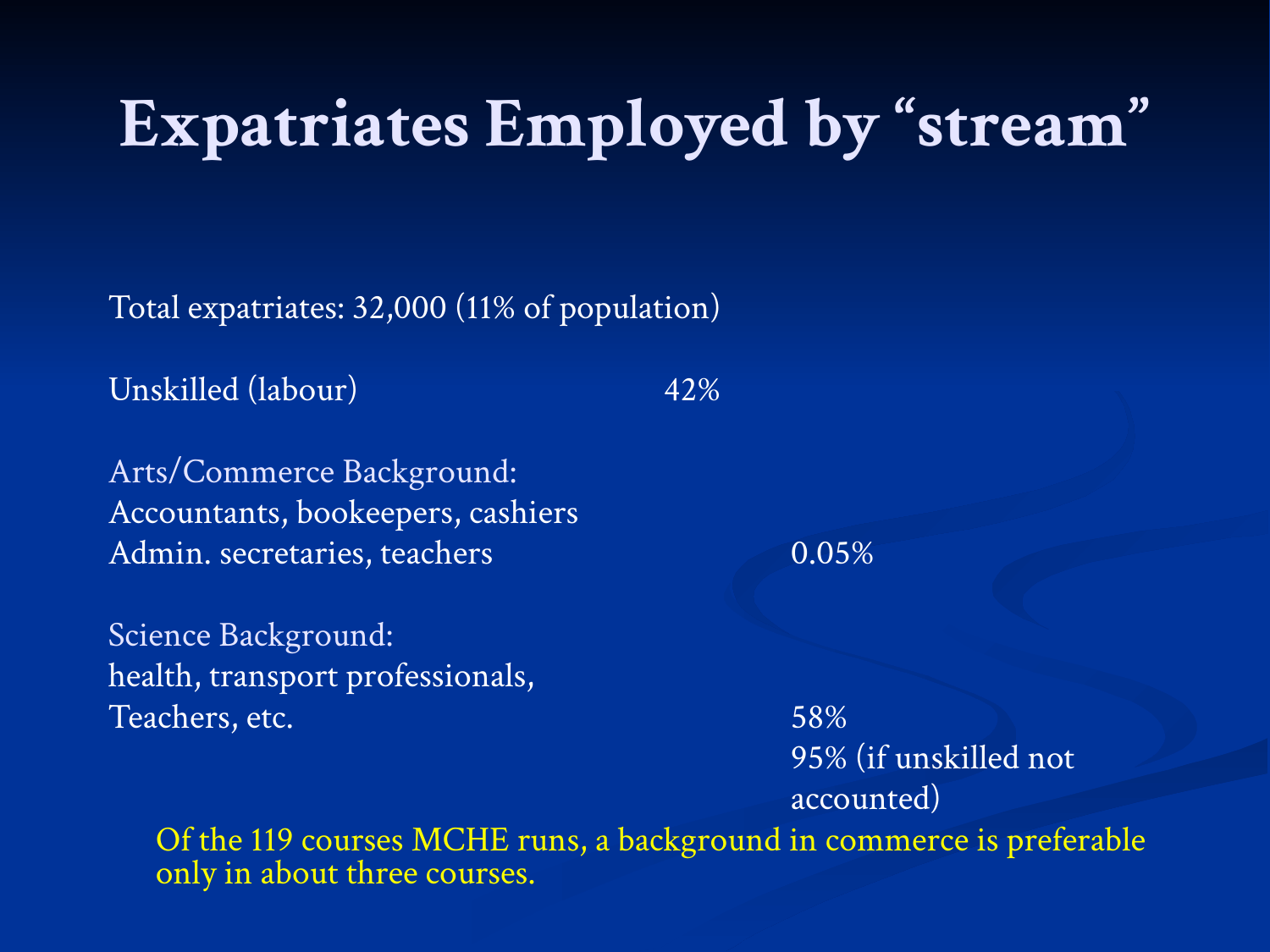

# Expatriates Employed by “stream”
Total expatriates: 32,000 (11% of population)

Unskilled (labour)   			42%

Arts/Commerce Background:
Accountants, bookeepers, cashiers
Admin. secretaries, teachers			0.05%

Science Background:
health, transport professionals,
Teachers, etc.				58%
						95% (if unskilled not
						accounted)
	Of the 119 courses MCHE runs, a background in commerce is preferable only in about three courses.